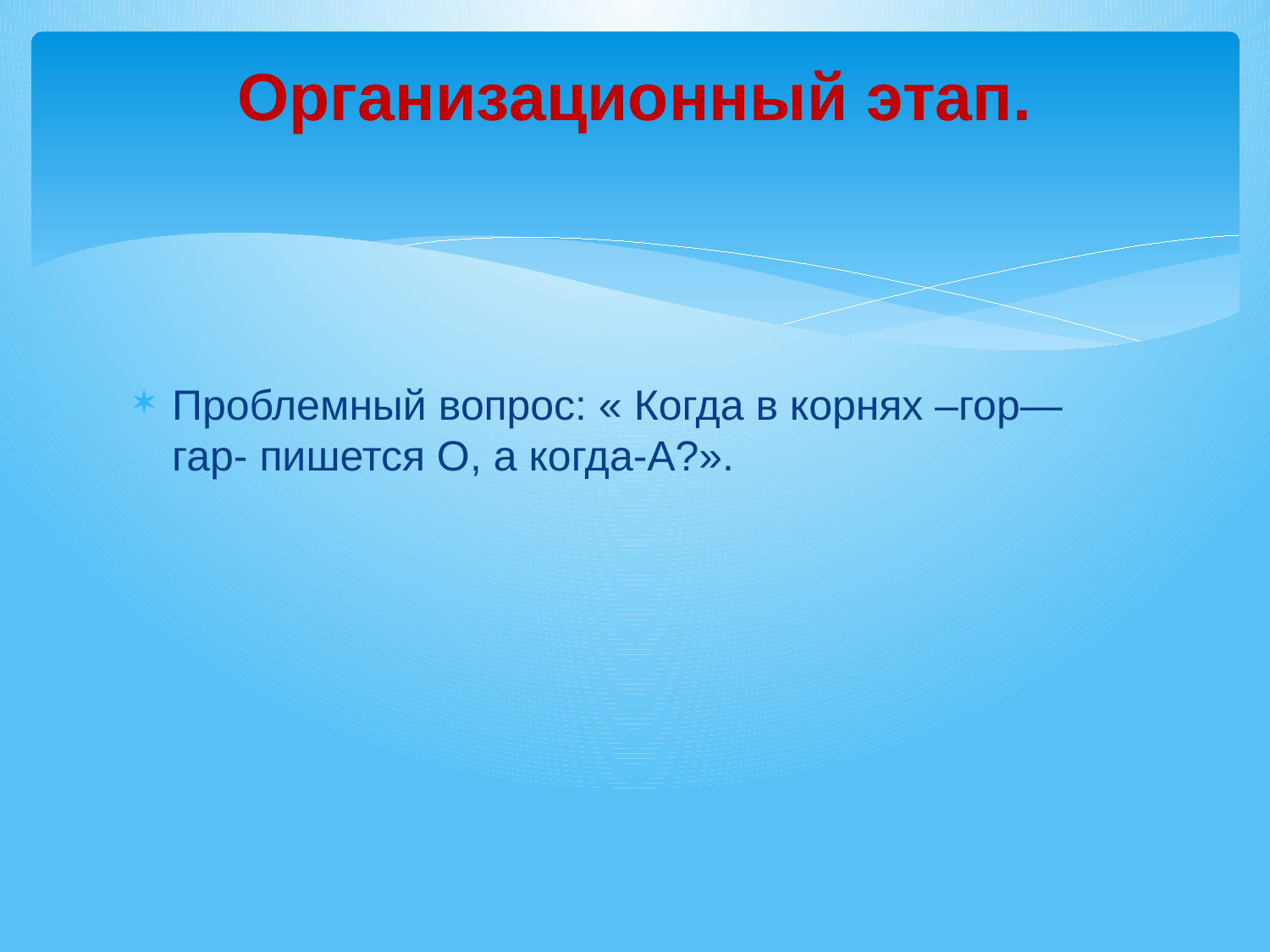

# Организационный этап.
Проблемный вопрос: « Когда в корнях –гор—гар- пишется О, а когда-А?».